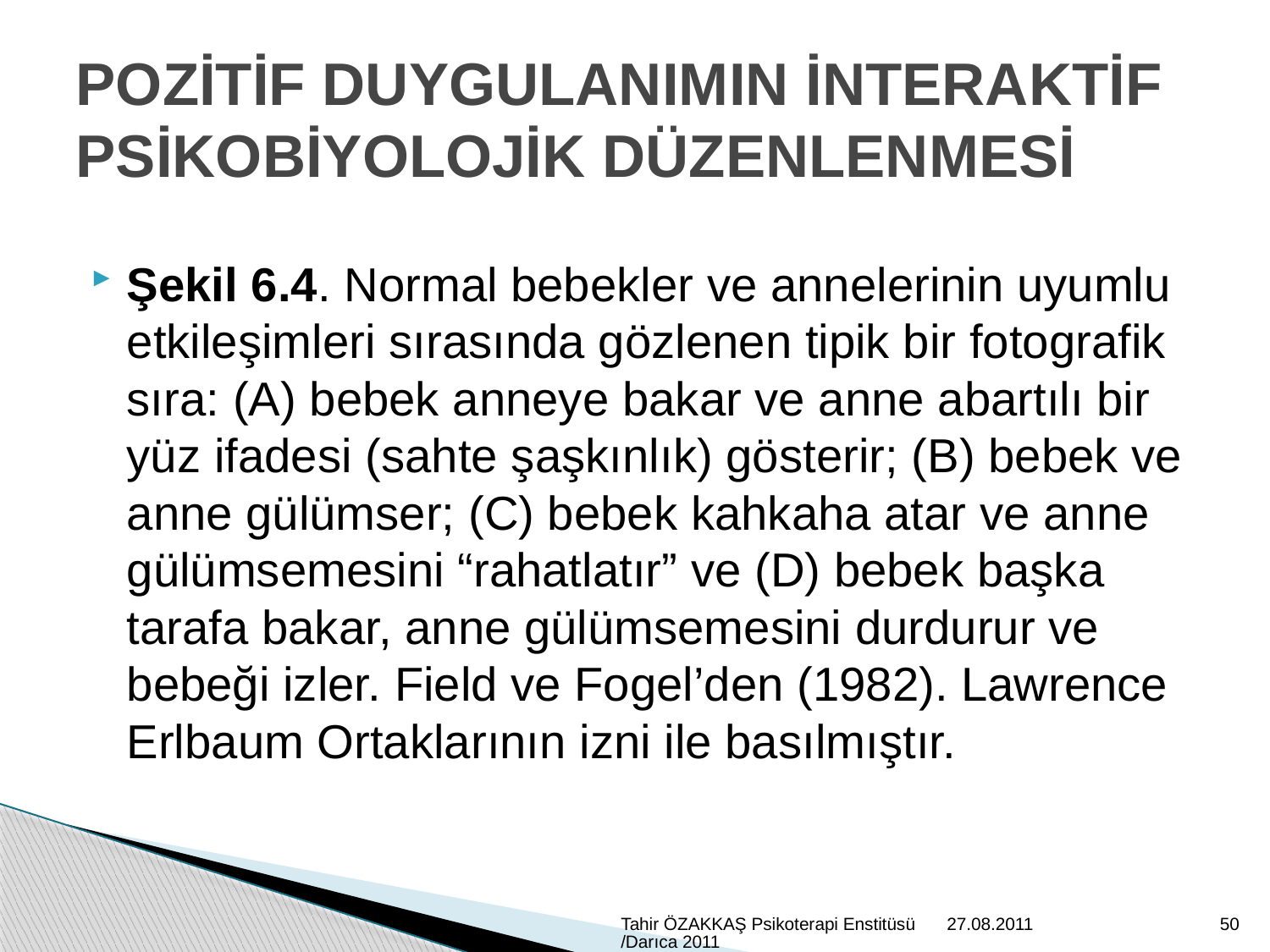

# POZİTİF DUYGULANIMIN İNTERAKTİF PSİKOBİYOLOJİK DÜZENLENMESİ
Şekil 6.4. Normal bebekler ve annelerinin uyumlu etkileşimleri sırasında gözlenen tipik bir fotografik sıra: (A) bebek anneye bakar ve anne abartılı bir yüz ifadesi (sahte şaşkınlık) gösterir; (B) bebek ve anne gülümser; (C) bebek kahkaha atar ve anne gülümsemesini “rahatlatır” ve (D) bebek başka tarafa bakar, anne gülümsemesini durdurur ve bebeği izler. Field ve Fogel’den (1982). Lawrence Erlbaum Ortaklarının izni ile basılmıştır.
Tahir ÖZAKKAŞ Psikoterapi Enstitüsü /Darıca 2011
27.08.2011
50